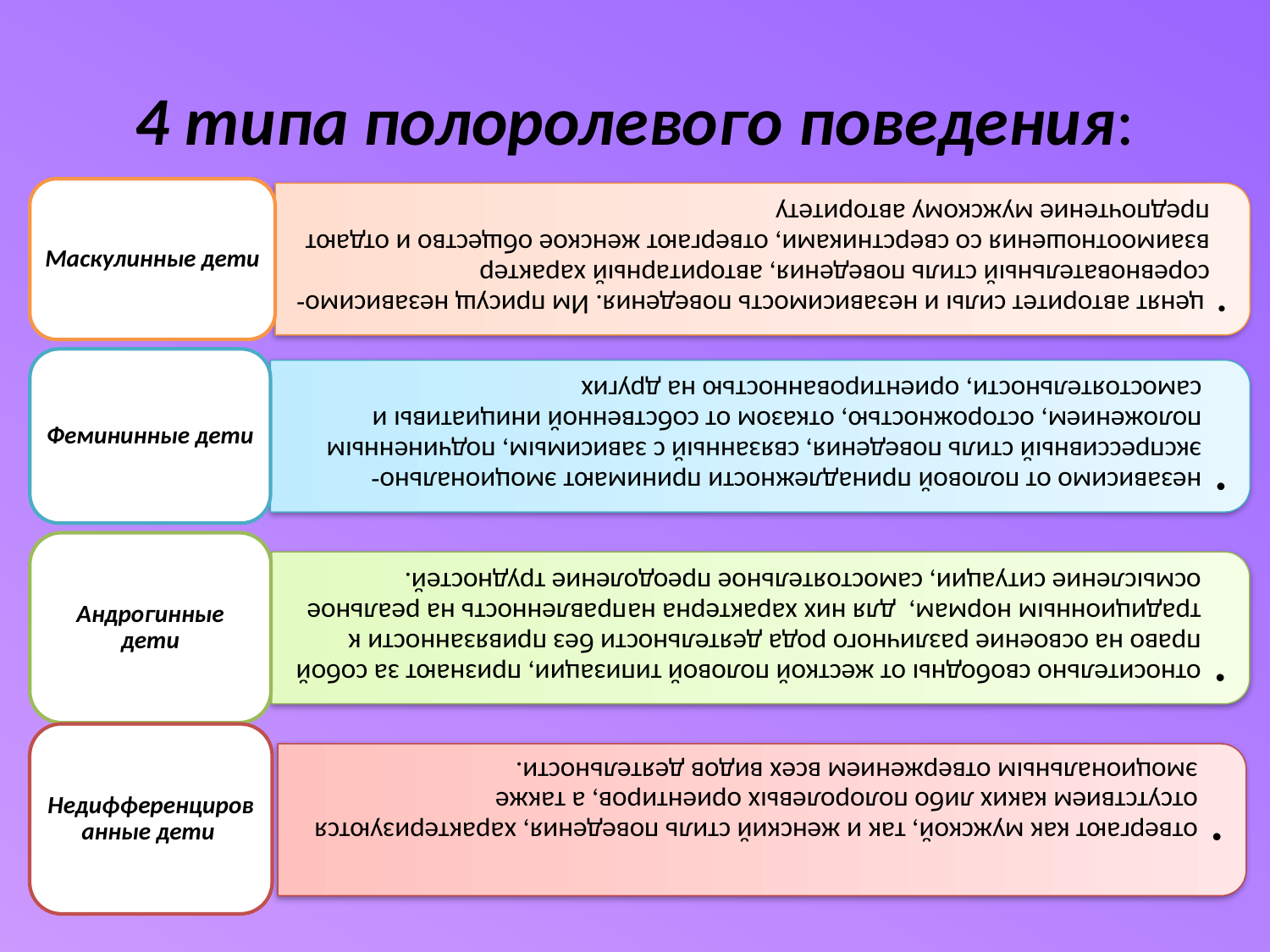

# 4 типа полоролевого поведения:
 ценят авторитет силы и независимость поведения. Им присущ независимо-соревновательный стиль поведения, авторитарный характер взаимоотношения со сверстниками, отвергают женское общество и отдают предпочтение мужскому авторитету
Маскулинные дети
независимо от половой принадлежности принимают эмоционально-экспрессивный стиль поведения, связанный с зависимым, подчиненным положением, осторожностью, отказом от собственной инициативы и самостоятельности, ориентированностью на других
Фемининные дети
относительно свободны от жесткой половой типизации, признают за собой право на освоение различного рода деятельности без привязанности к традиционным нормам,  для них характерна на­правленность на реальное осмысление ситуации, самостоятельное преодоление трудностей.
Андрогинные дети

отвергают как мужской, так и женский стиль поведения, характеризуются отсутствием каких либо полоролевых ориентиров, а также эмоциональным отвержением всех видов деятельности.
Недифференцированные дети